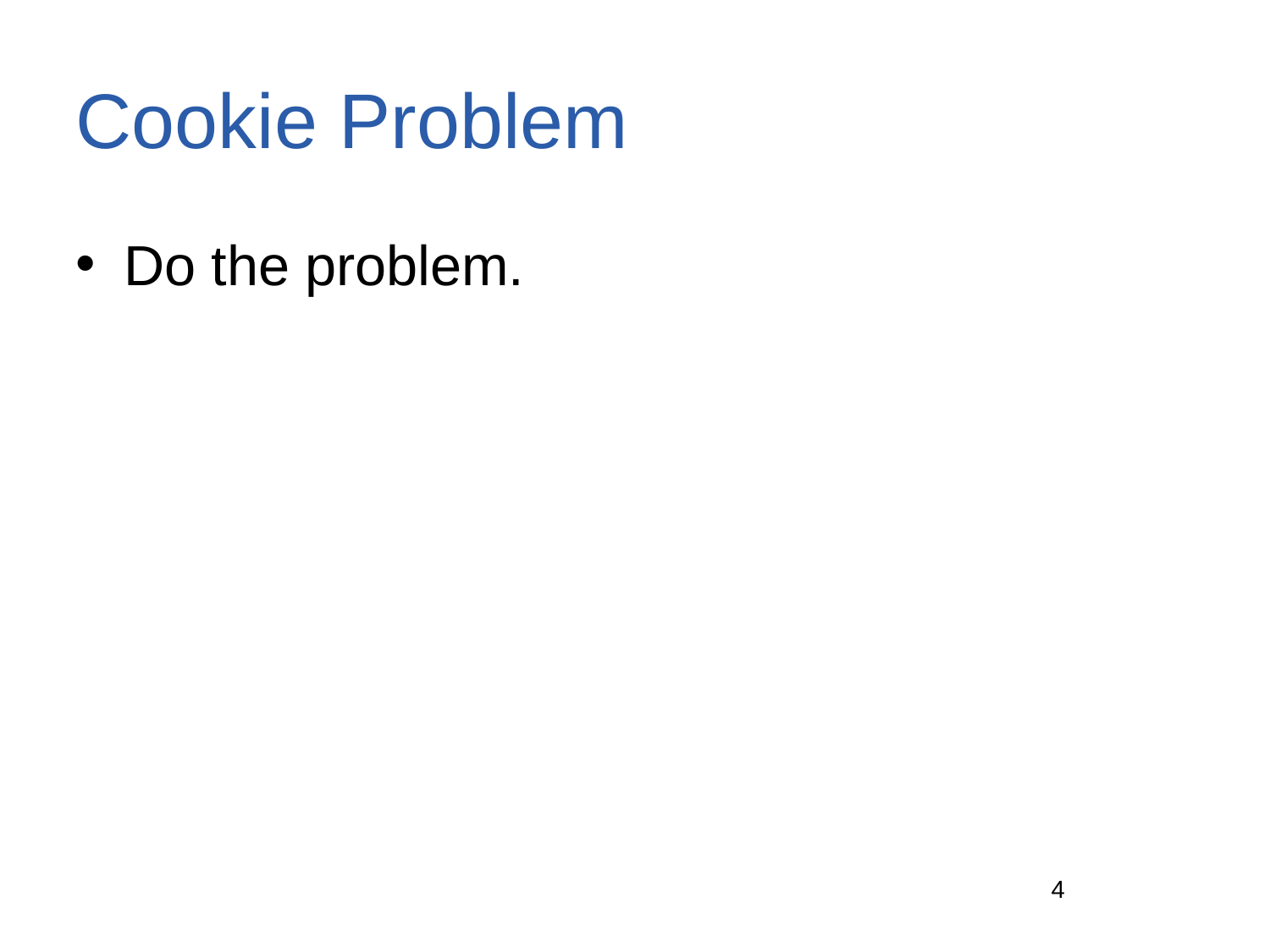

# Cookie Problem
Do the problem.
4